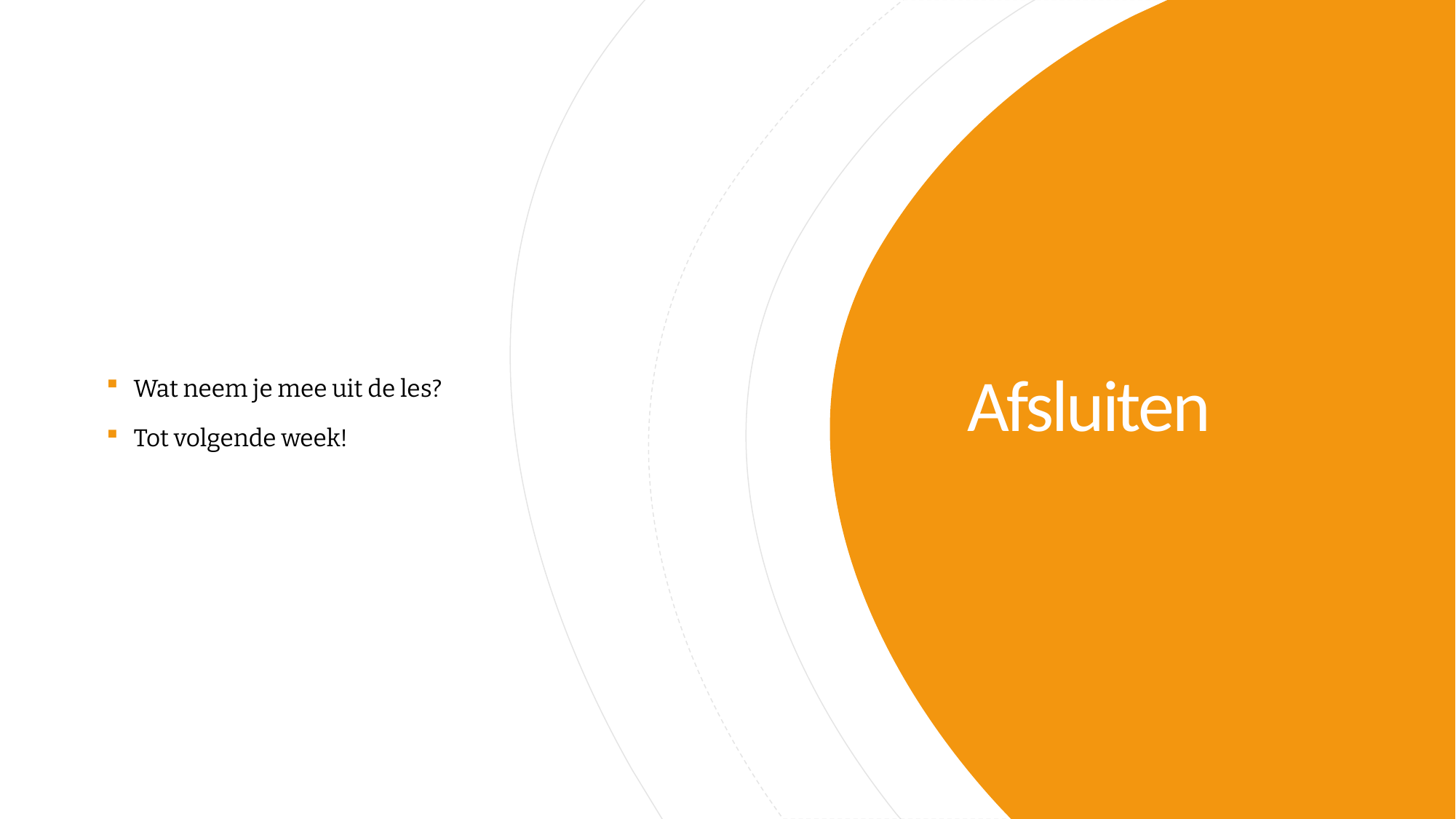

Wat neem je mee uit de les?
Tot volgende week!
# Afsluiten